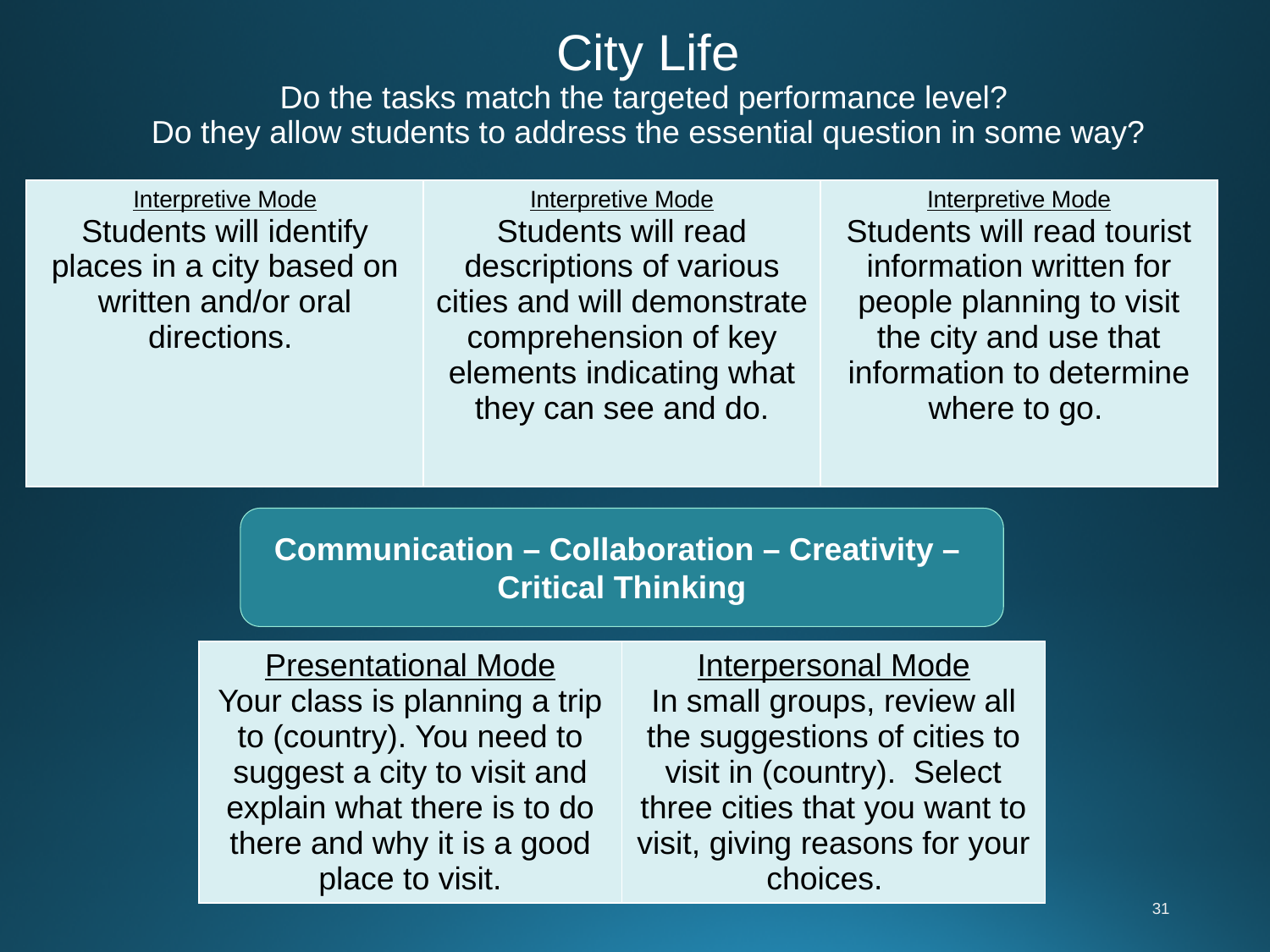

# City Life Do the tasks match the targeted performance level? Do they allow students to address the essential question in some way?
| Interpretive Mode Students will identify places in a city based on written and/or oral directions. | Interpretive Mode Students will read descriptions of various cities and will demonstrate comprehension of key elements indicating what they can see and do. | Interpretive Mode Students will read tourist information written for people planning to visit the city and use that information to determine where to go. |
| --- | --- | --- |
Communication – Collaboration – Creativity –
Critical Thinking
| Presentational Mode Your class is planning a trip to (country). You need to suggest a city to visit and explain what there is to do there and why it is a good place to visit. | Interpersonal Mode In small groups, review all the suggestions of cities to visit in (country). Select three cities that you want to visit, giving reasons for your choices. |
| --- | --- |
31